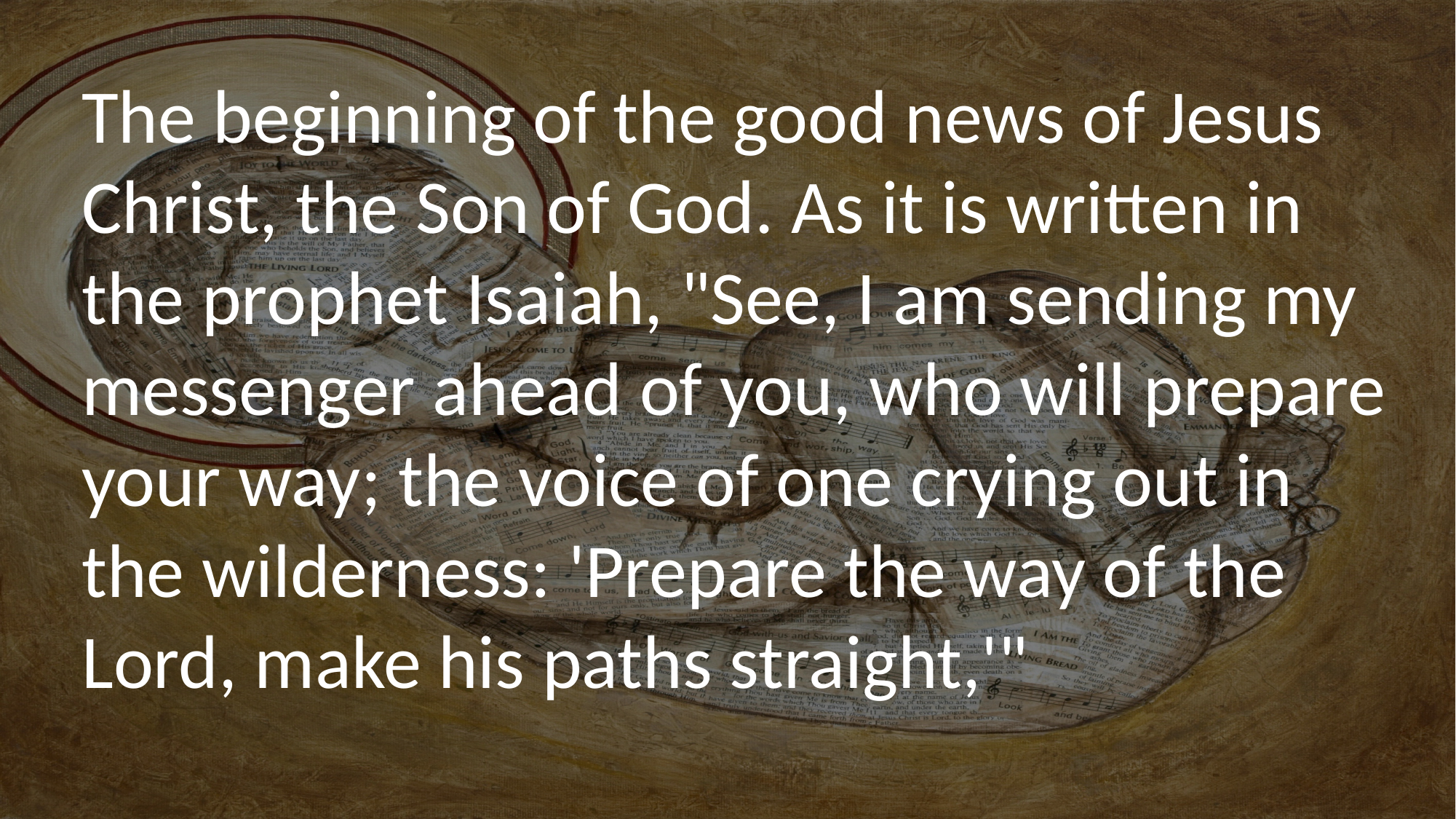

The beginning of the good news of Jesus Christ, the Son of God. As it is written in the prophet Isaiah, "See, I am sending my messenger ahead of you, who will prepare your way; the voice of one crying out in the wilderness: 'Prepare the way of the Lord, make his paths straight,'"